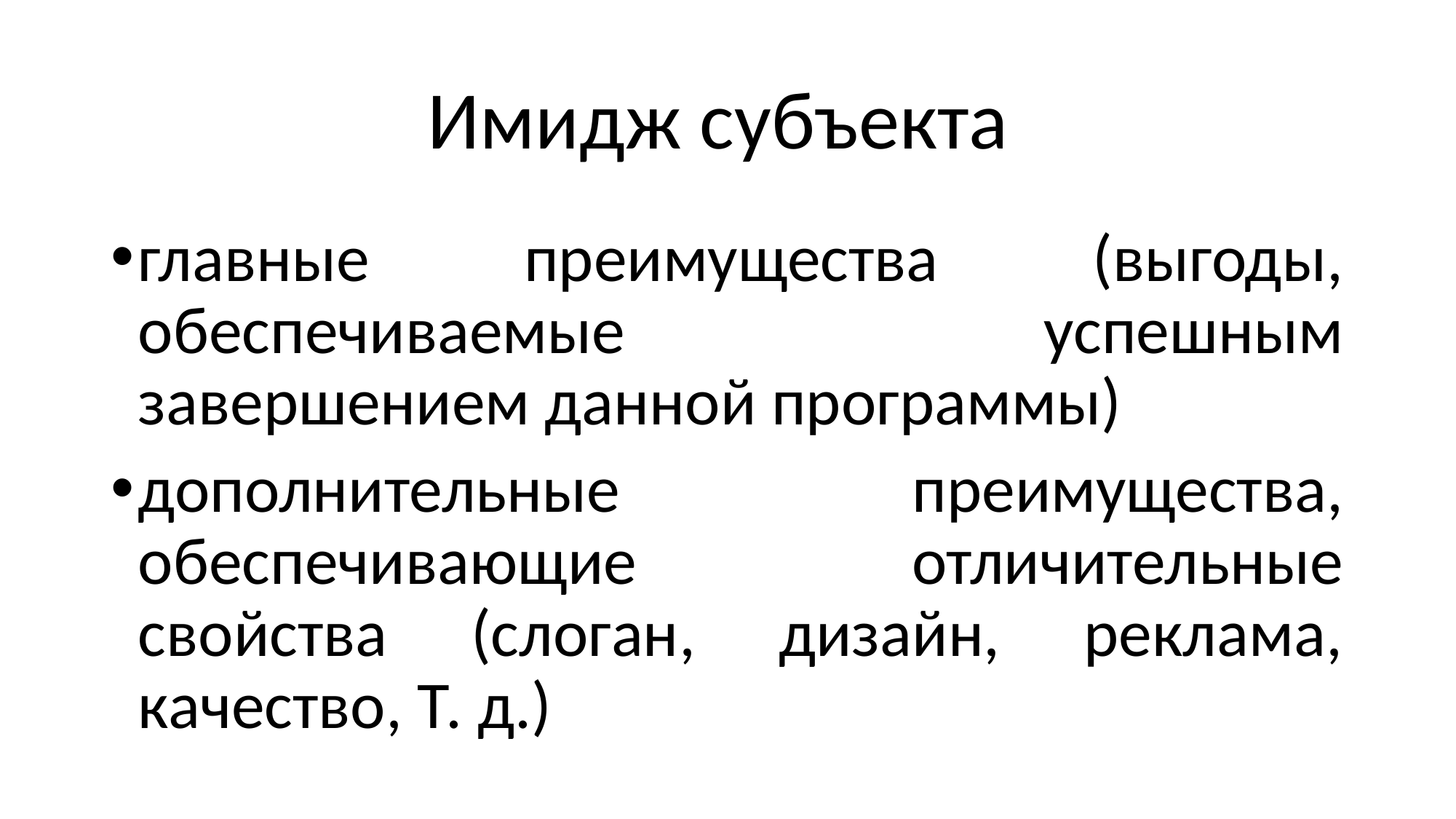

# Имидж субъекта
главные преимущества (выгоды, обеспечиваемые успешным завершением данной программы)
дополнительные преимущества, обеспечивающие отличительные свойства (слоган, дизайн, реклама, качество, Т. д.)